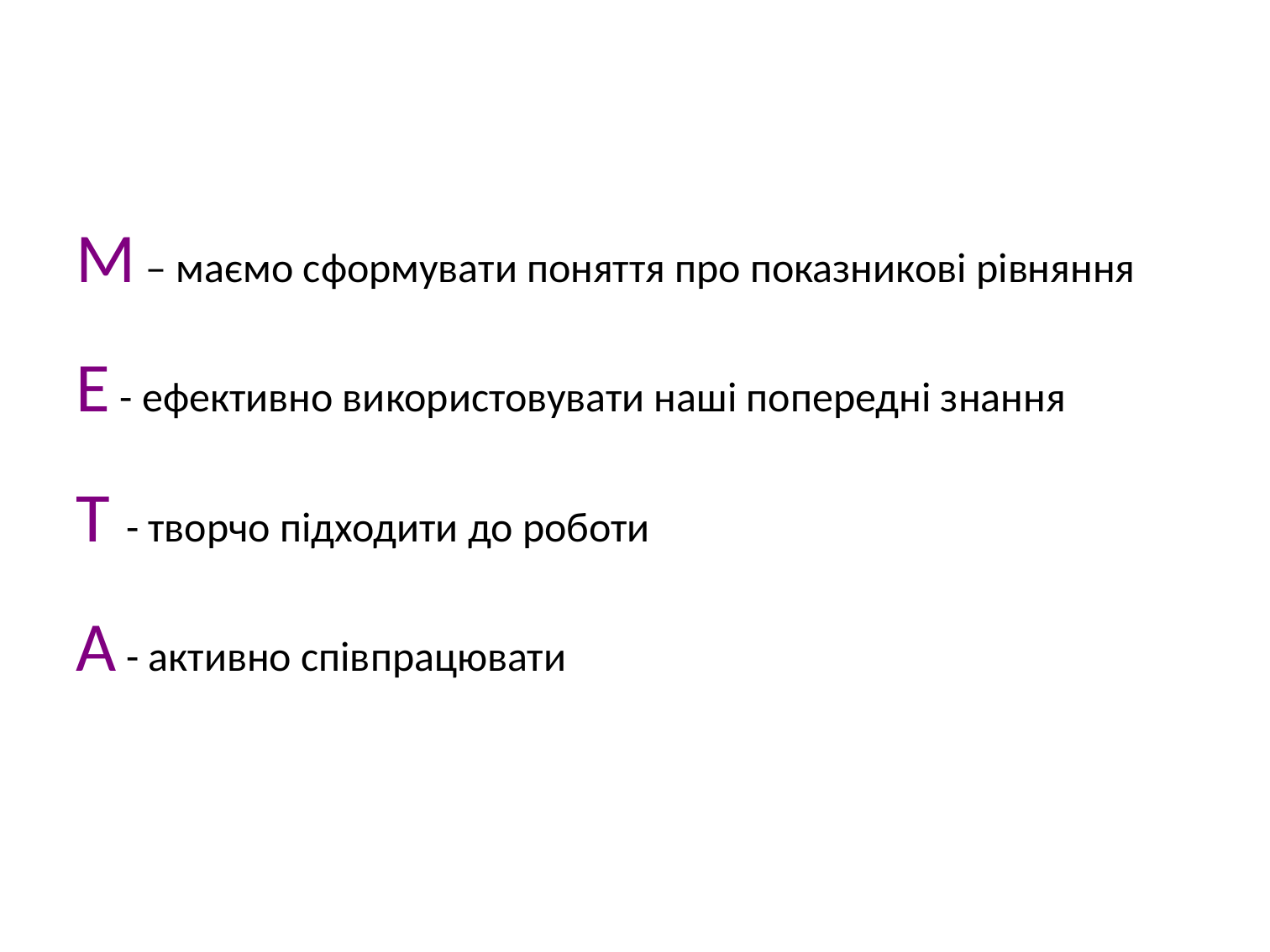

#
М – маємо сформувати поняття про показникові рівняння

Е - ефективно використовувати наші попередні знання

Т - творчо підходити до роботи

А - активно співпрацювати